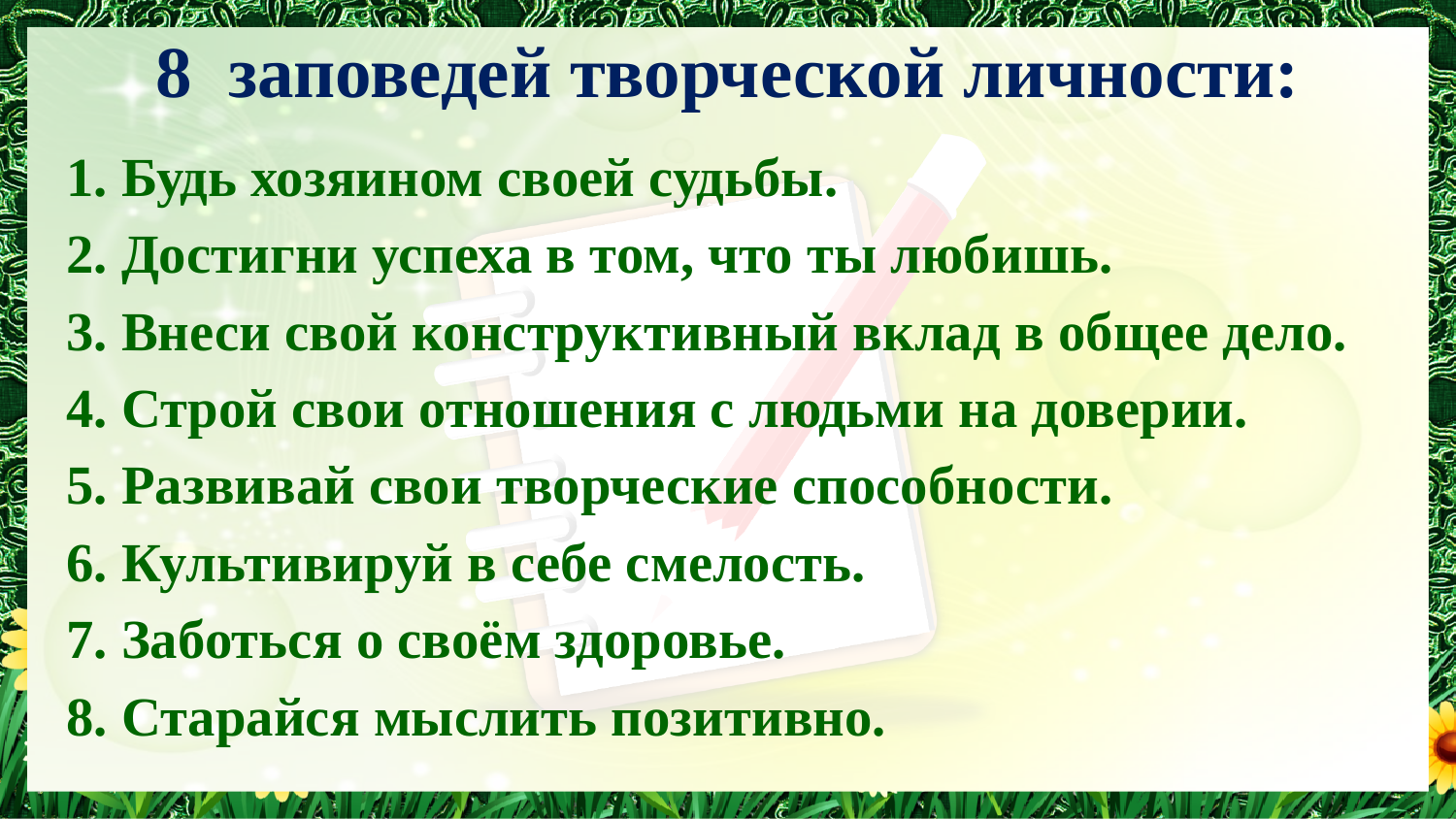

# 8  заповедей творческой личности:
1. Будь хозяином своей судьбы.
2. Достигни успеха в том, что ты любишь.
3. Внеси свой конструктивный вклад в общее дело.
4. Строй свои отношения с людьми на доверии.
5. Развивай свои творческие способности.
6. Культивируй в себе смелость.
7. Заботься о своём здоровье.
8. Старайся мыслить позитивно.